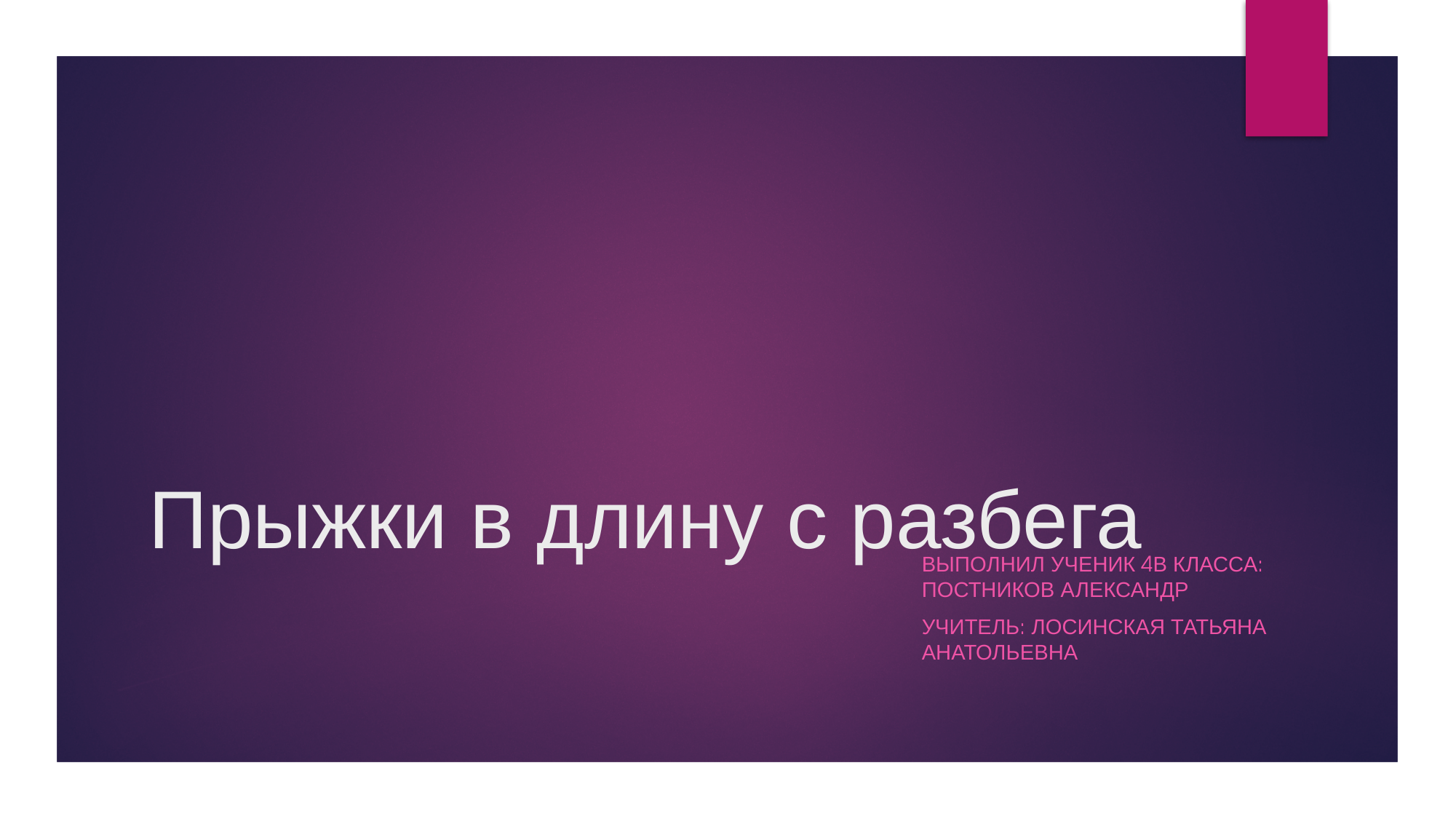

# Прыжки в длину с разбега
Выполнил ученик 4В класса:
Постников Александр
Учитель: Лосинская Татьяна Анатольевна